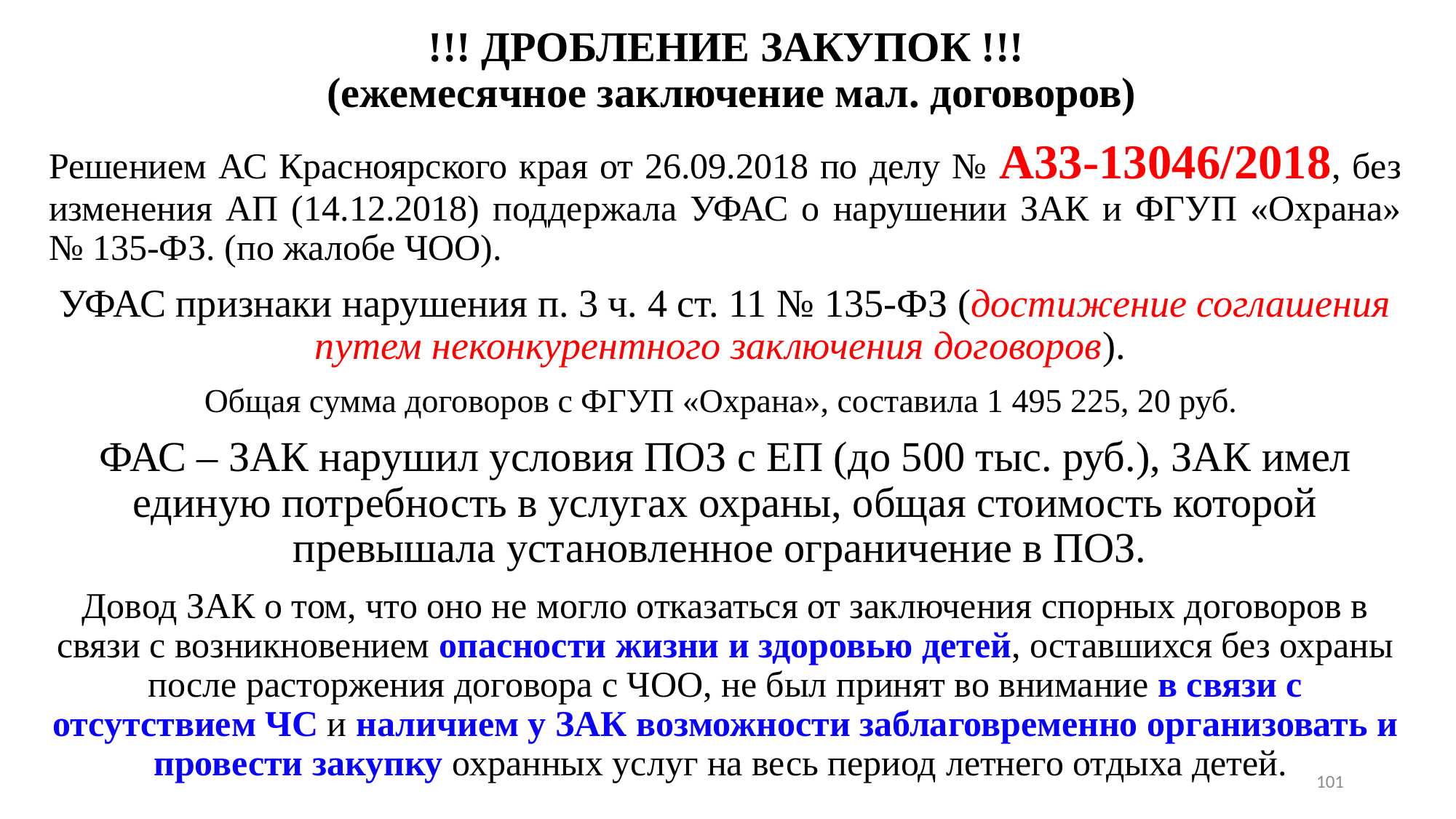

# !!! ДРОБЛЕНИЕ ЗАКУПОК !!! (ежемесячное заключение мал. договоров)
Решением АС Красноярского края от 26.09.2018 по делу № А33-13046/2018, без изменения АП (14.12.2018) поддержала УФАС о нарушении ЗАК и ФГУП «Охрана» № 135-ФЗ. (по жалобе ЧОО).
УФАС признаки нарушения п. 3 ч. 4 ст. 11 № 135-ФЗ (достижение соглашения путем неконкурентного заключения договоров).
Общая сумма договоров с ФГУП «Охрана», составила 1 495 225, 20 руб.
ФАС – ЗАК нарушил условия ПОЗ с ЕП (до 500 тыс. руб.), ЗАК имел единую потребность в услугах охраны, общая стоимость которой превышала установленное ограничение в ПОЗ.
Довод ЗАК о том, что оно не могло отказаться от заключения спорных договоров в связи с возникновением опасности жизни и здоровью детей, оставшихся без охраны после расторжения договора с ЧОО, не был принят во внимание в связи с отсутствием ЧС и наличием у ЗАК возможности заблаговременно организовать и провести закупку охранных услуг на весь период летнего отдыха детей.
101